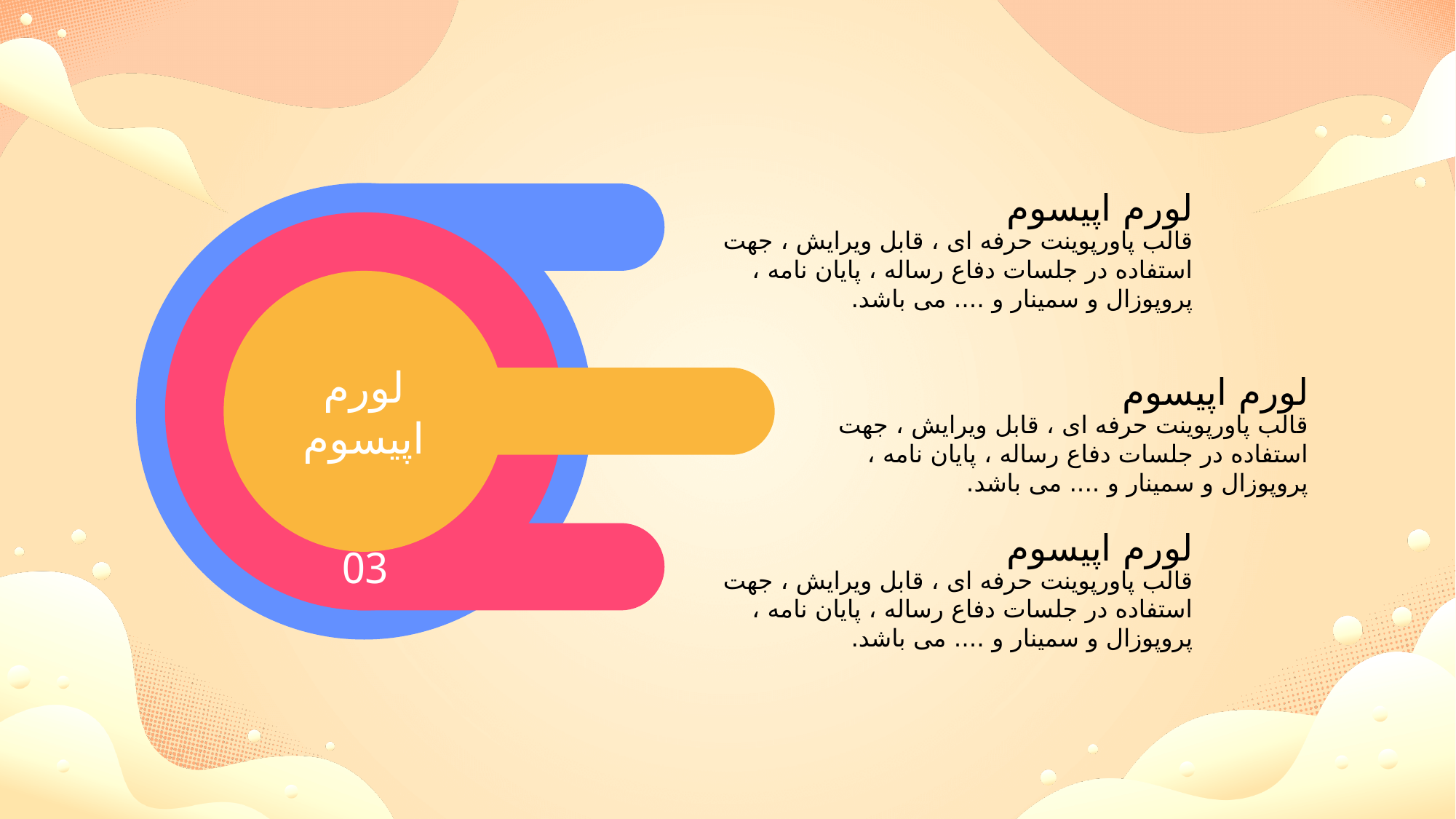

لورم اپیسوم

01

قالب پاورپوينت حرفه ای ، قابل ویرایش ، جهت استفاده در جلسات دفاع رساله ، پایان نامه ، پروپوزال و سمینار و .... می باشد.
لورم اپیسوم
لورم اپیسوم
02
قالب پاورپوينت حرفه ای ، قابل ویرایش ، جهت استفاده در جلسات دفاع رساله ، پایان نامه ، پروپوزال و سمینار و .... می باشد.
لورم اپیسوم
03
قالب پاورپوينت حرفه ای ، قابل ویرایش ، جهت استفاده در جلسات دفاع رساله ، پایان نامه ، پروپوزال و سمینار و .... می باشد.